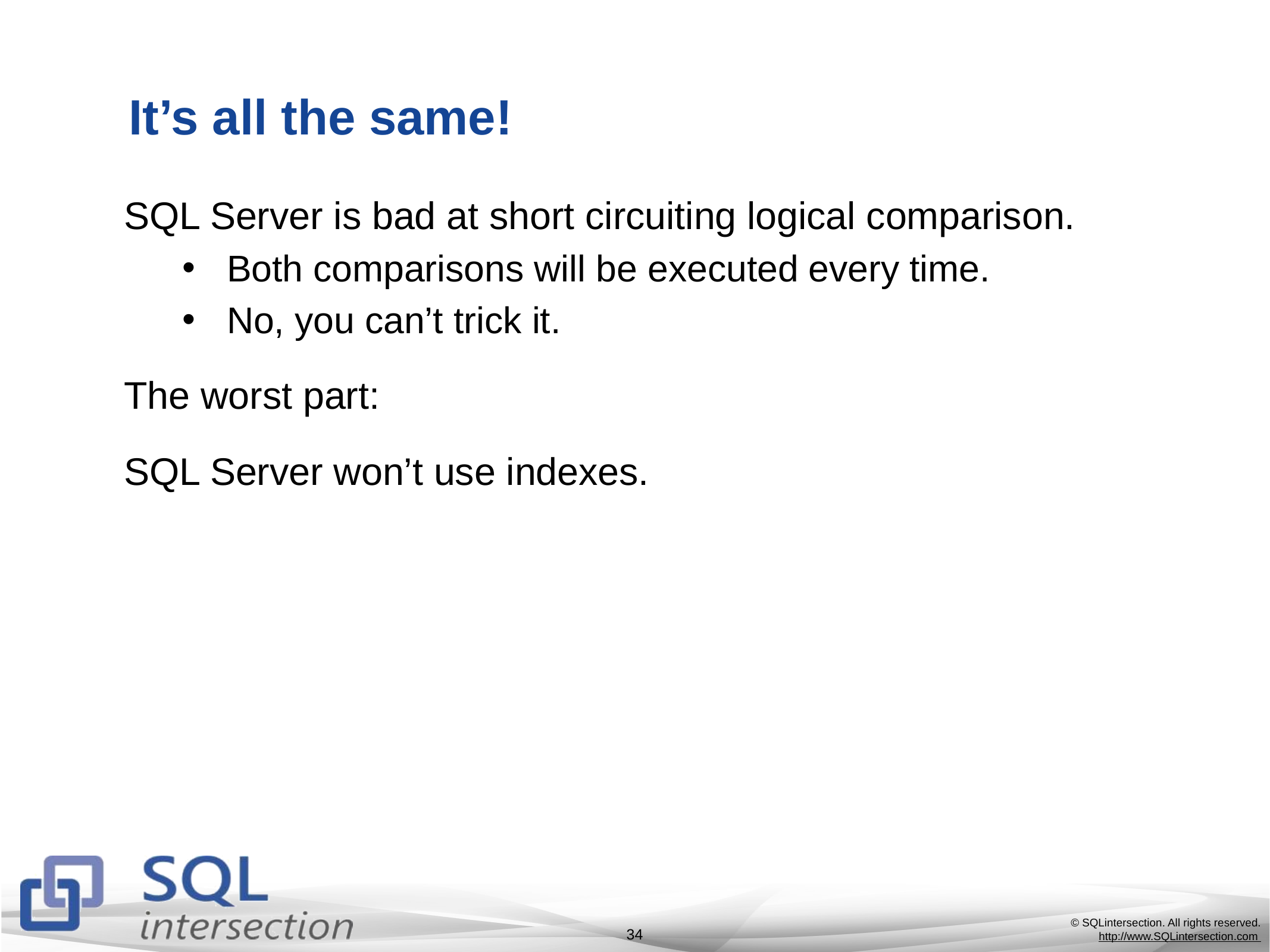

# It’s all the same!
SQL Server is bad at short circuiting logical comparison.
Both comparisons will be executed every time.
No, you can’t trick it.
The worst part:
SQL Server won’t use indexes.